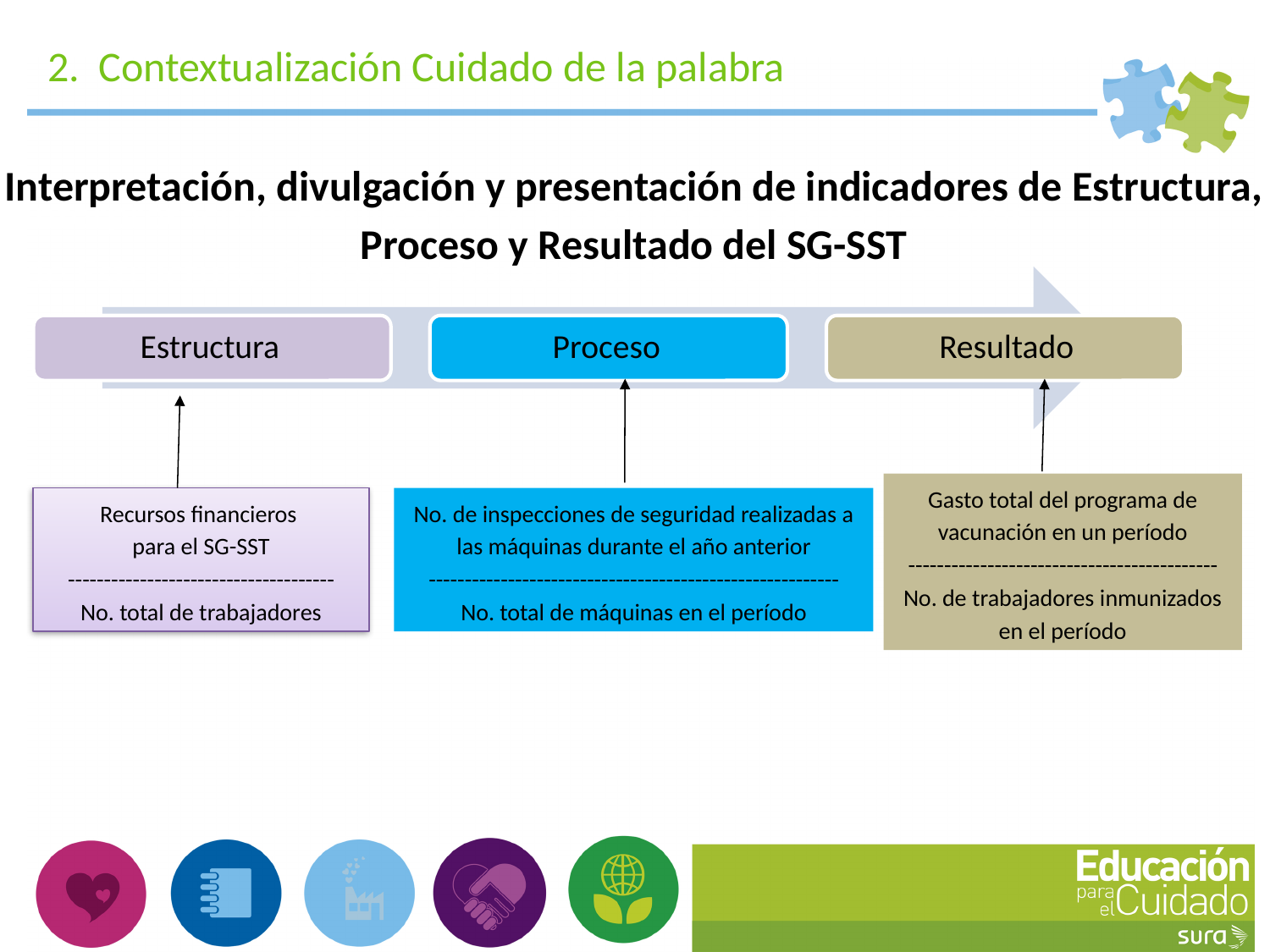

2.  Contextualización Cuidado de la palabra
Interpretación, divulgación y presentación de indicadores de Estructura, Proceso y Resultado del SG-SST
Interpretación, divulgación y presentación de indicadores de Estructura, Proceso y Resultado del SG-SST
Estructura
Proceso
Resultado
Gasto total del programa de vacunación en un período
-------------------------------------------
No. de trabajadores inmunizados en el período
Recursos financieros
para el SG-SST
-------------------------------------
No. total de trabajadores
No. de inspecciones de seguridad realizadas a
las máquinas durante el año anterior
---------------------------------------------------------
No. total de máquinas en el período